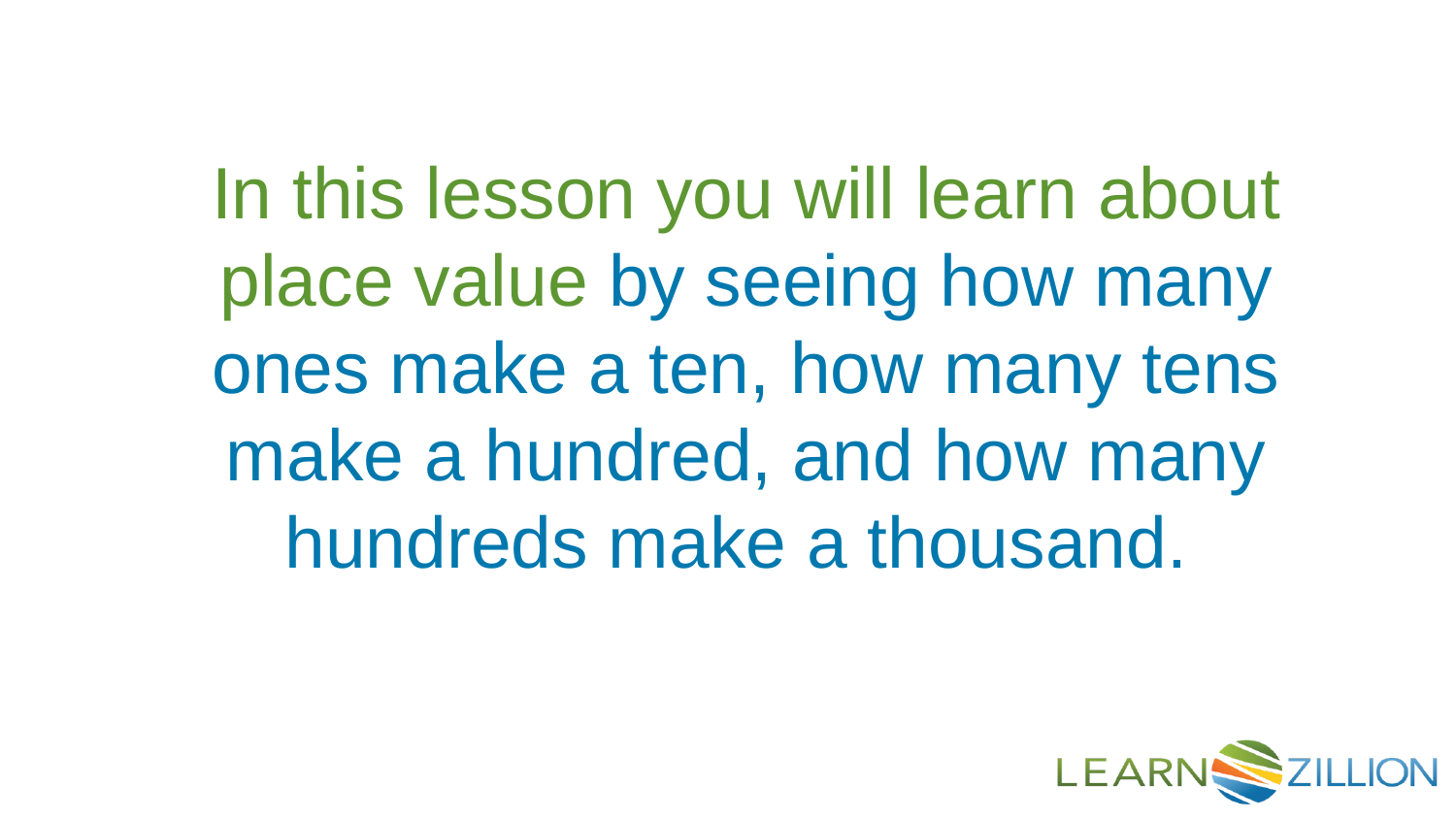

In this lesson you will learn about place value by seeing how many ones make a ten, how many tens make a hundred, and how many hundreds make a thousand.